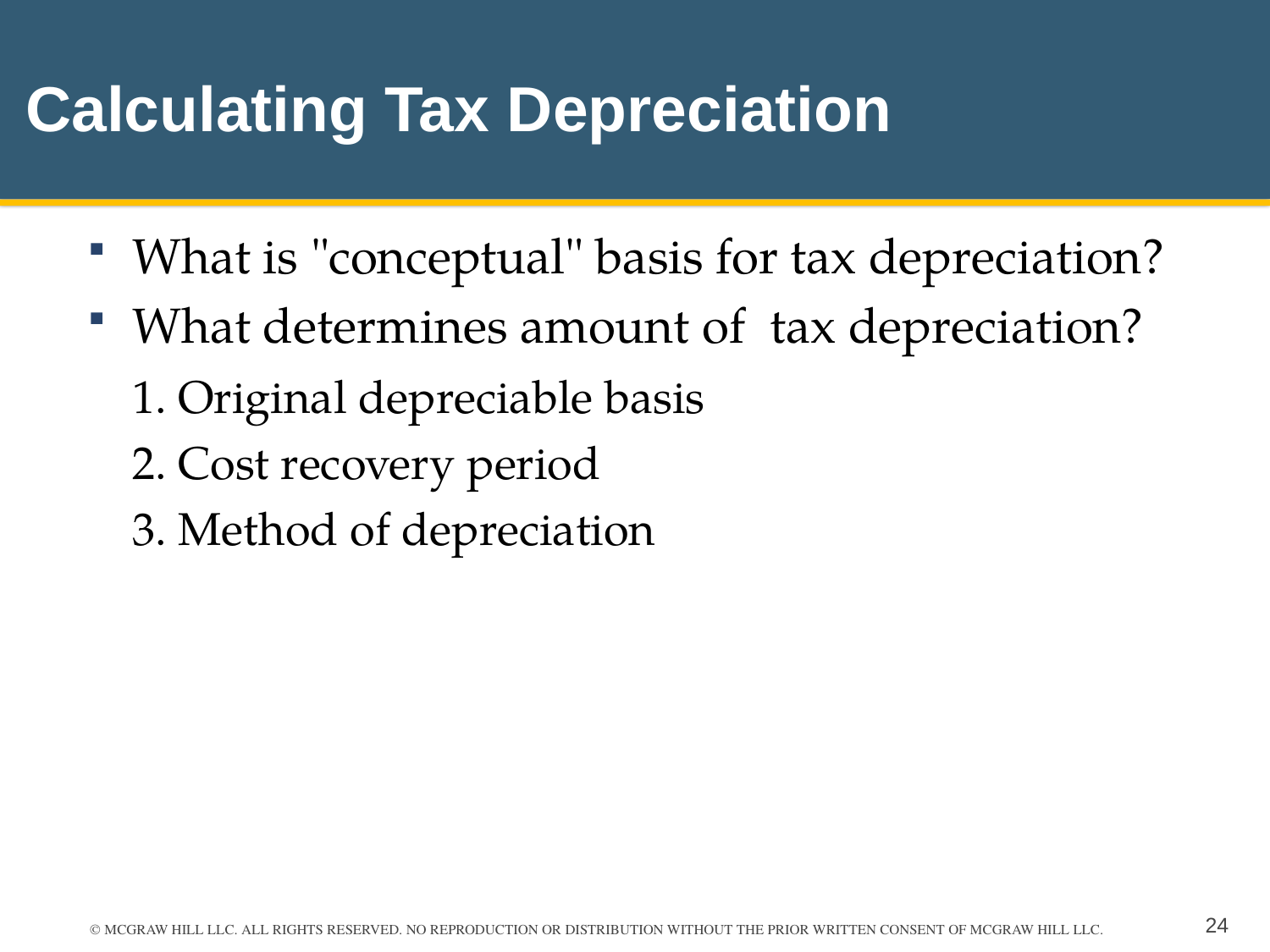

# Calculating Tax Depreciation
What is "conceptual" basis for tax depreciation?
What determines amount of  tax depreciation?
	1. Original depreciable basis
	2. Cost recovery period
	3. Method of depreciation
© MCGRAW HILL LLC. ALL RIGHTS RESERVED. NO REPRODUCTION OR DISTRIBUTION WITHOUT THE PRIOR WRITTEN CONSENT OF MCGRAW HILL LLC.
24